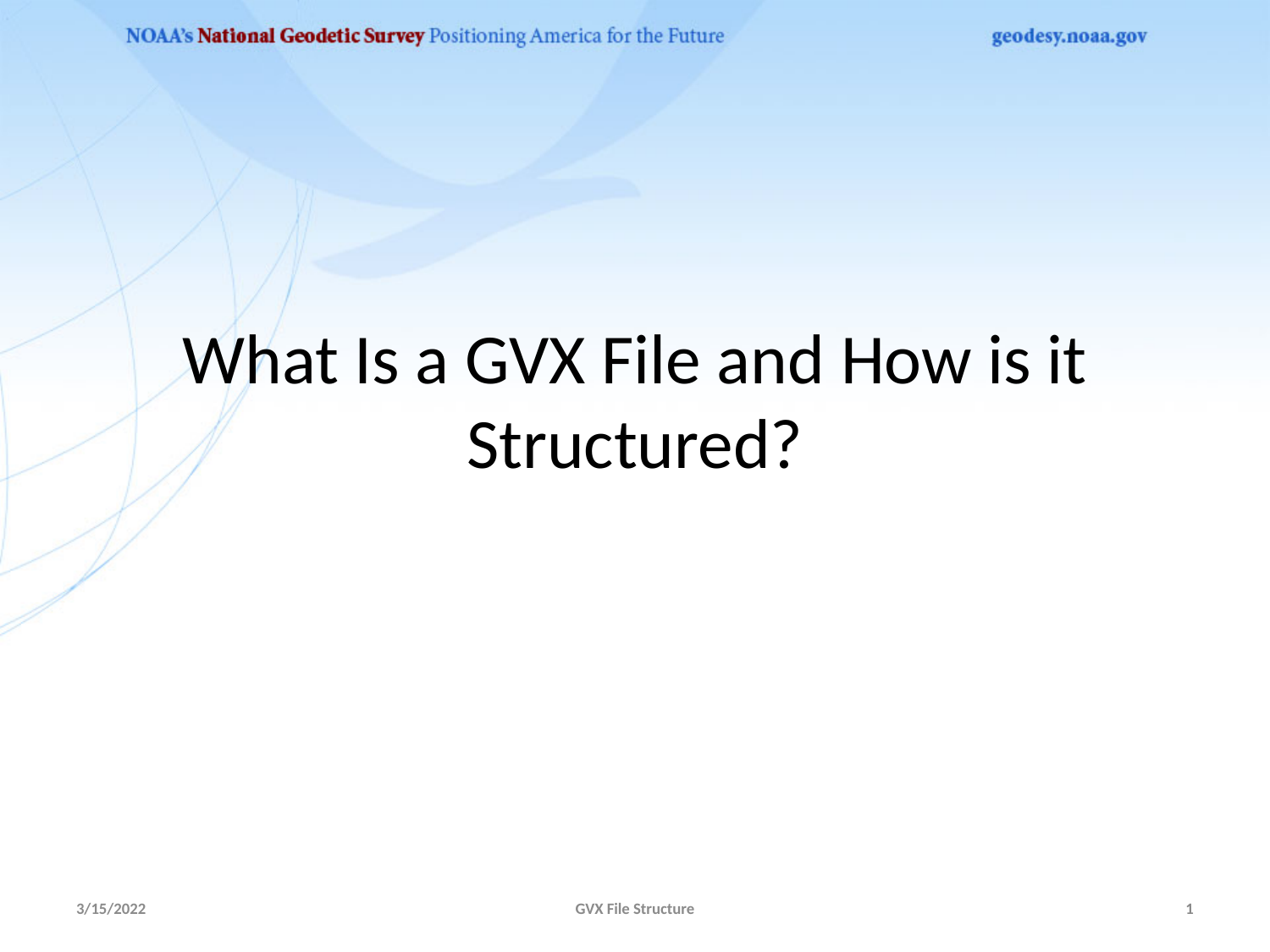

# What Is a GVX File and How is it Structured?

3/15/2022
GVX File Structure
1